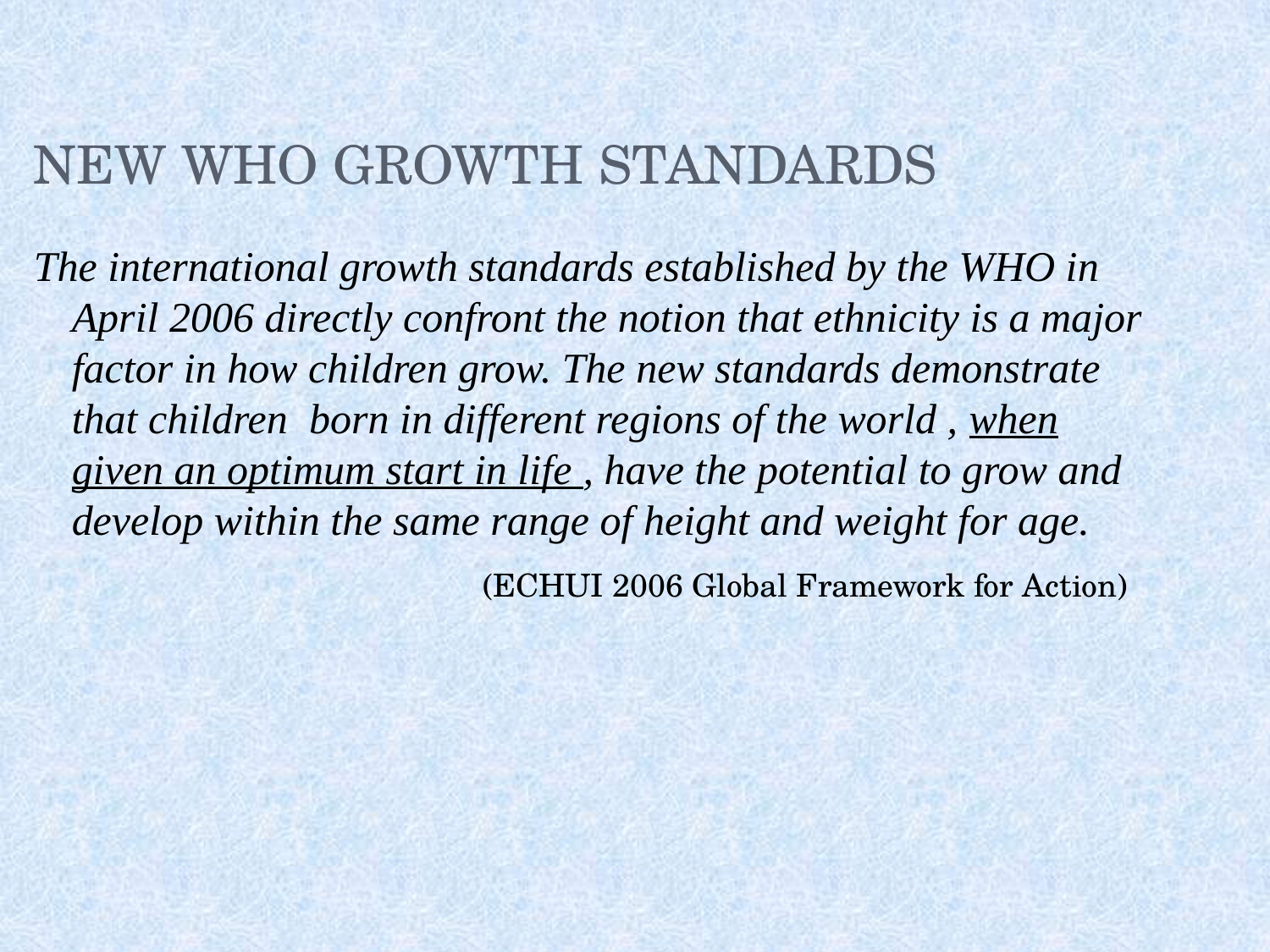

# New WHO growth standards
The international growth standards established by the WHO in April 2006 directly confront the notion that ethnicity is a major factor in how children grow. The new standards demonstrate that children  born in different regions of the world , when given an optimum start in life , have the potential to grow and develop within the same range of height and weight for age.
(ECHUI 2006 Global Framework for Action)